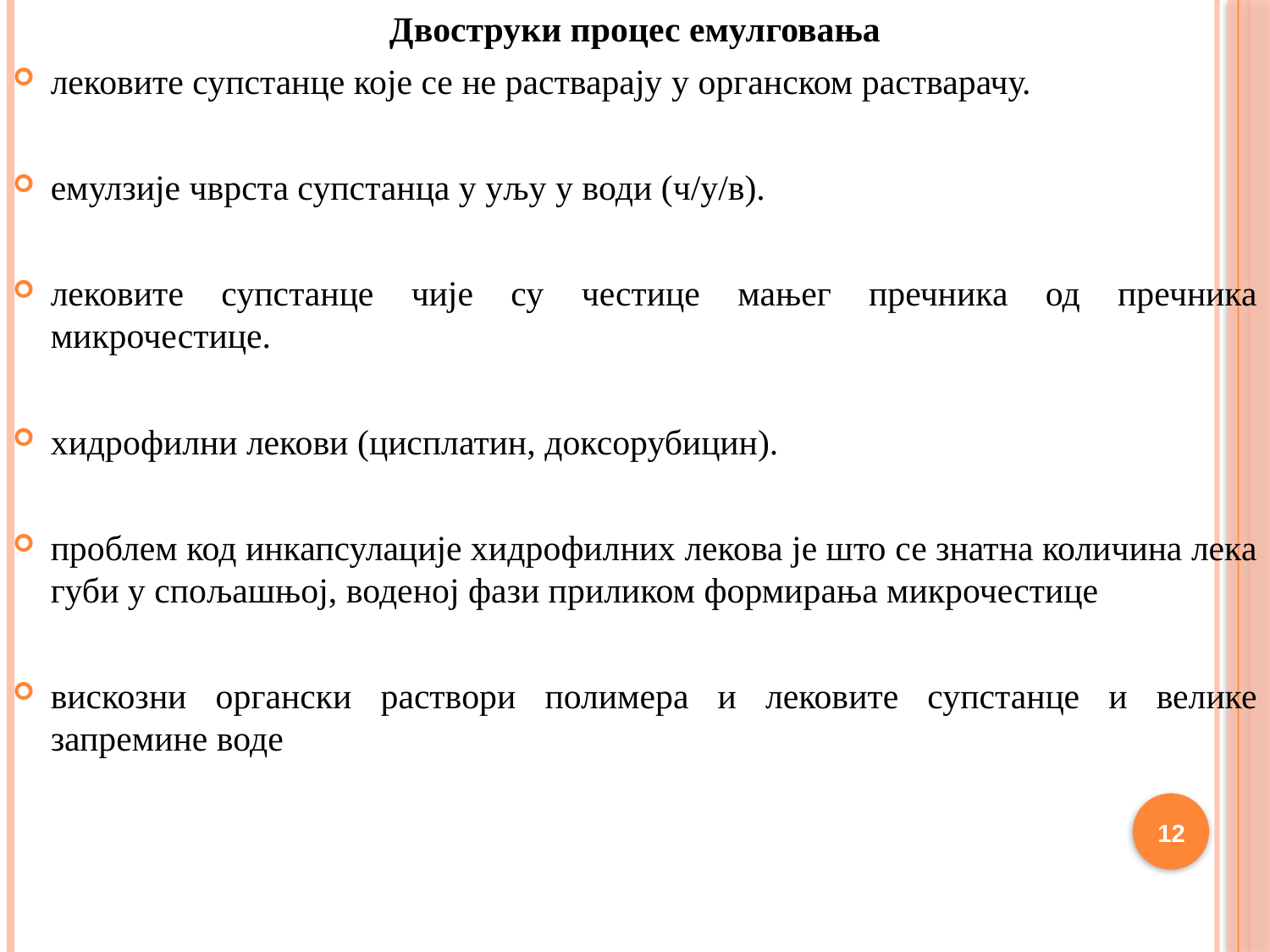

Двоструки процес емулговања
лековите супстанце које се не растварају у органском растварачу.

емулзије чврста супстанца у уљу у води (ч/у/в).

лековите супстанце чије су честице мањег пречника од пречника микрочестице.

хидрофилни лекови (цисплатин, доксорубицин).

проблем код инкапсулације хидрофилних лекова је што се знатна количина лека губи у спољашњој, воденој фази приликом формирања микрочестице

вискозни органски раствори полимера и лековите супстанце и велике запремине воде

12